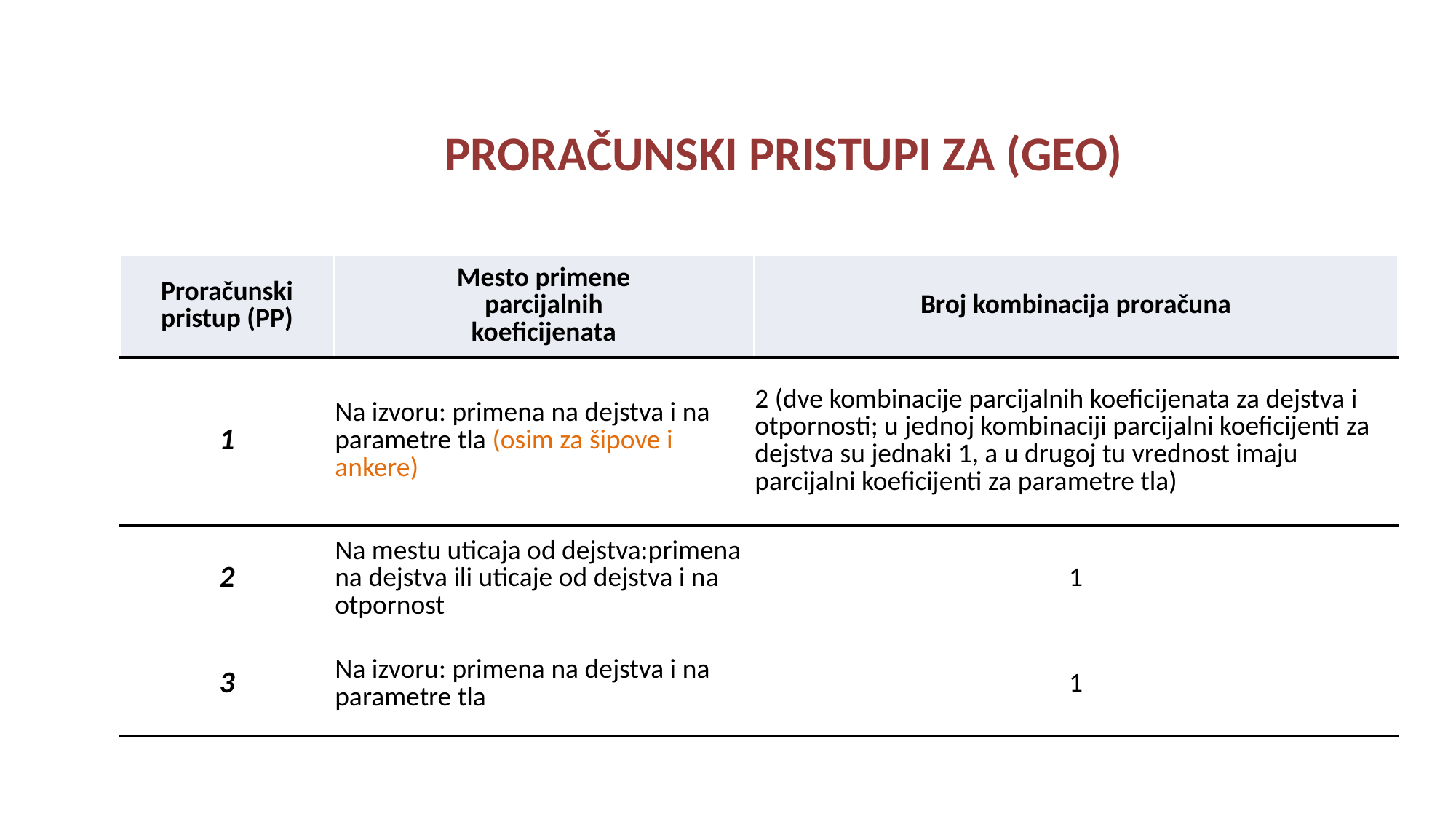

PRORAČUNSKI PRISTUPI ZA (GEO)
| Proračunski pristup (PP) | Mesto primene parcijalnih koeficijenata | Broj kombinacija proračuna |
| --- | --- | --- |
| 1 | Na izvoru: primena na dejstva i na parametre tla (osim za šipove i ankere) | 2 (dve kombinacije parcijalnih koeficijenata za dejstva i otpornosti; u jednoj kombinaciji parcijalni koeficijenti za dejstva su jednaki 1, a u drugoj tu vrednost imaju parcijalni koeficijenti za parametre tla) |
| 2 | Na mestu uticaja od dejstva:primena na dejstva ili uticaje od dejstva i na otpornost | 1 |
| 3 | Na izvoru: primena na dejstva i na parametre tla | 1 |